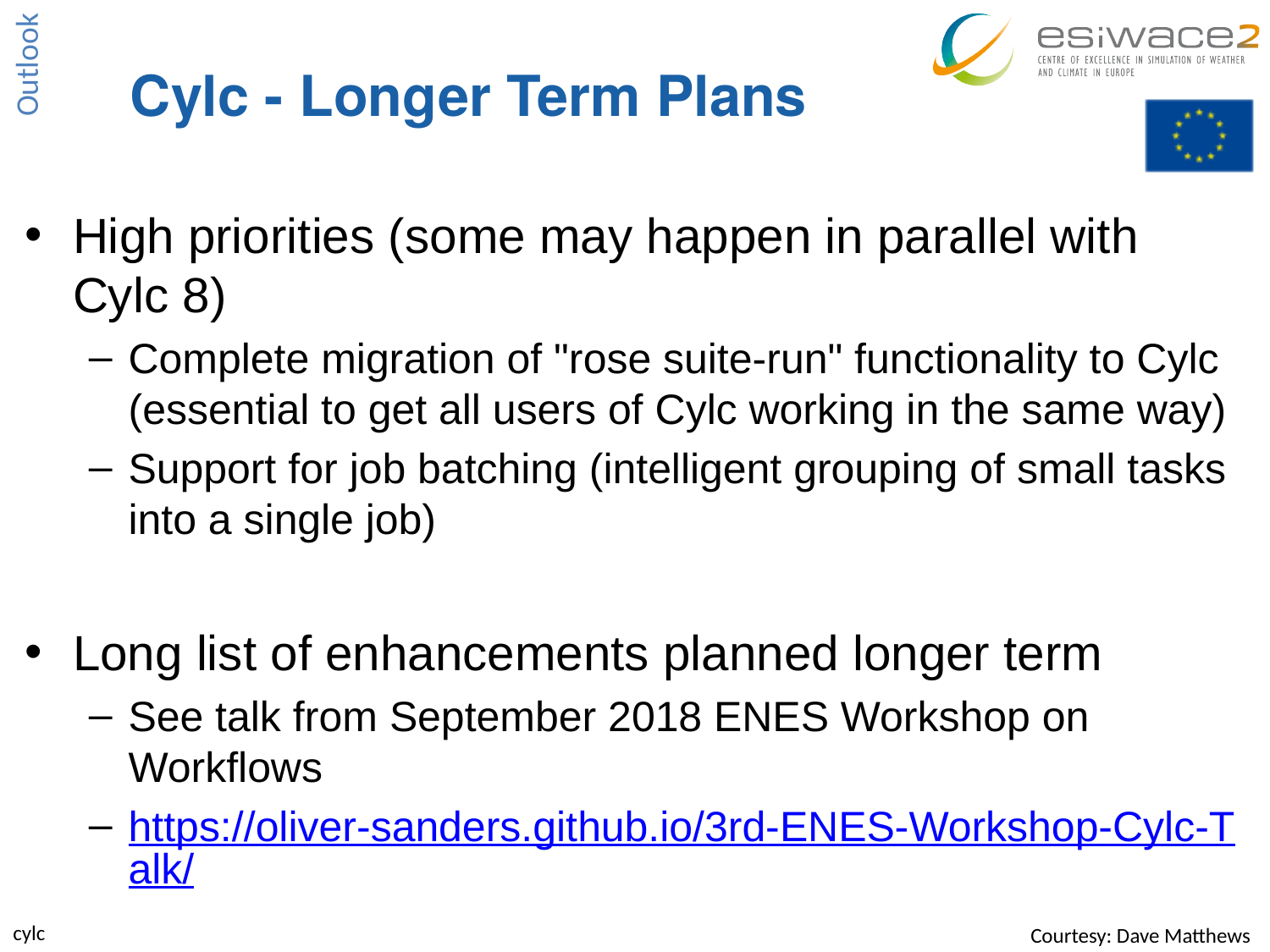

# Cylc - Longer Term Plans
Outlook
High priorities (some may happen in parallel with Cylc 8)
Complete migration of "rose suite-run" functionality to Cylc (essential to get all users of Cylc working in the same way)
Support for job batching (intelligent grouping of small tasks into a single job)

Long list of enhancements planned longer term
See talk from September 2018 ENES Workshop on Workflows
https://oliver-sanders.github.io/3rd-ENES-Workshop-Cylc-Talk/
cylc
Courtesy: Dave Matthews